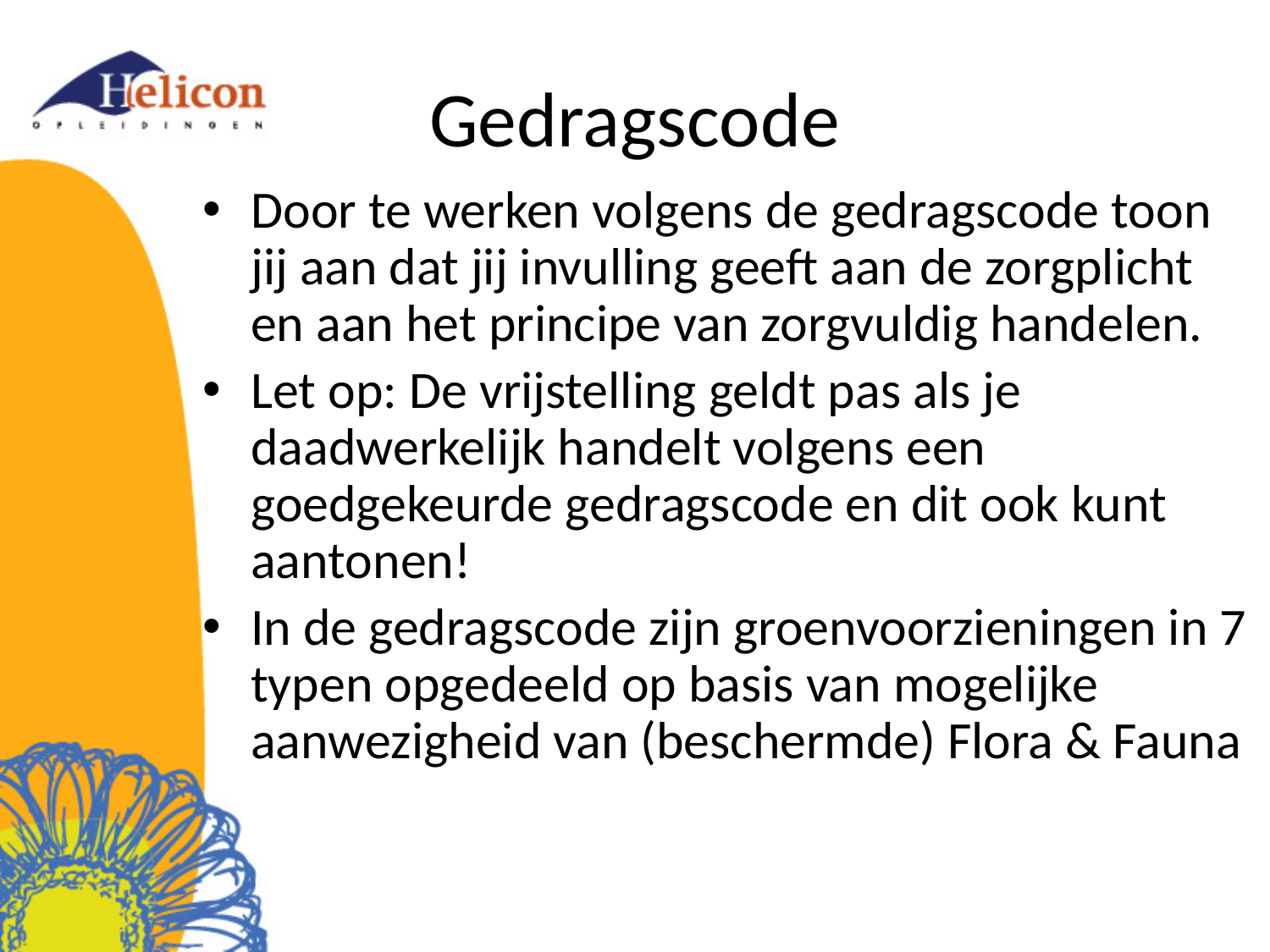

# Gedragscode
Door te werken volgens de gedragscode toon jij aan dat jij invulling geeft aan de zorgplicht en aan het principe van zorgvuldig handelen.
Let op: De vrijstelling geldt pas als je daadwerkelijk handelt volgens een goedgekeurde gedragscode en dit ook kunt aantonen!
In de gedragscode zijn groenvoorzieningen in 7 typen opgedeeld op basis van mogelijke aanwezigheid van (beschermde) Flora & Fauna